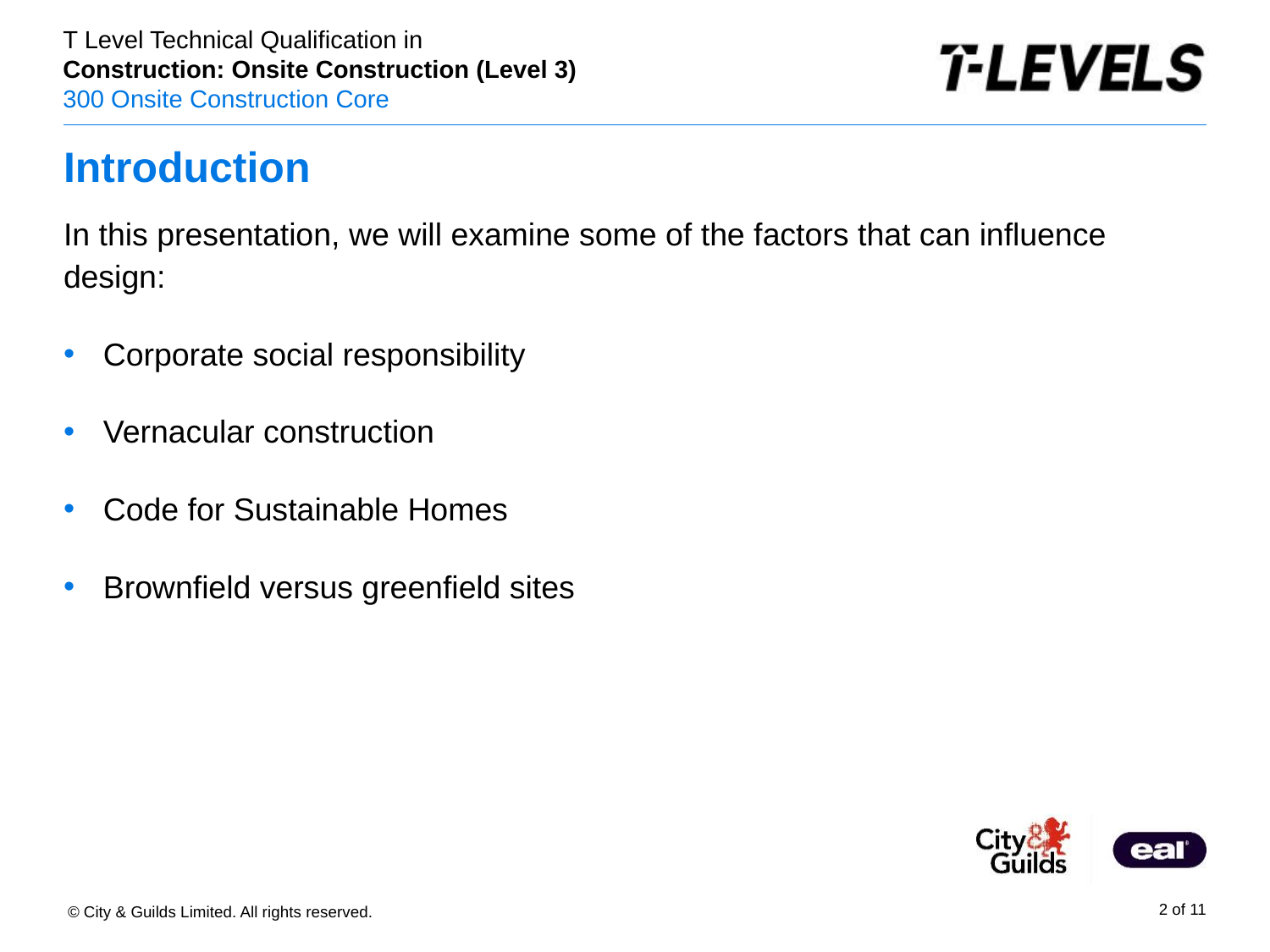

# Introduction
In this presentation, we will examine some of the factors that can influence design:
Corporate social responsibility
Vernacular construction
Code for Sustainable Homes
Brownfield versus greenfield sites